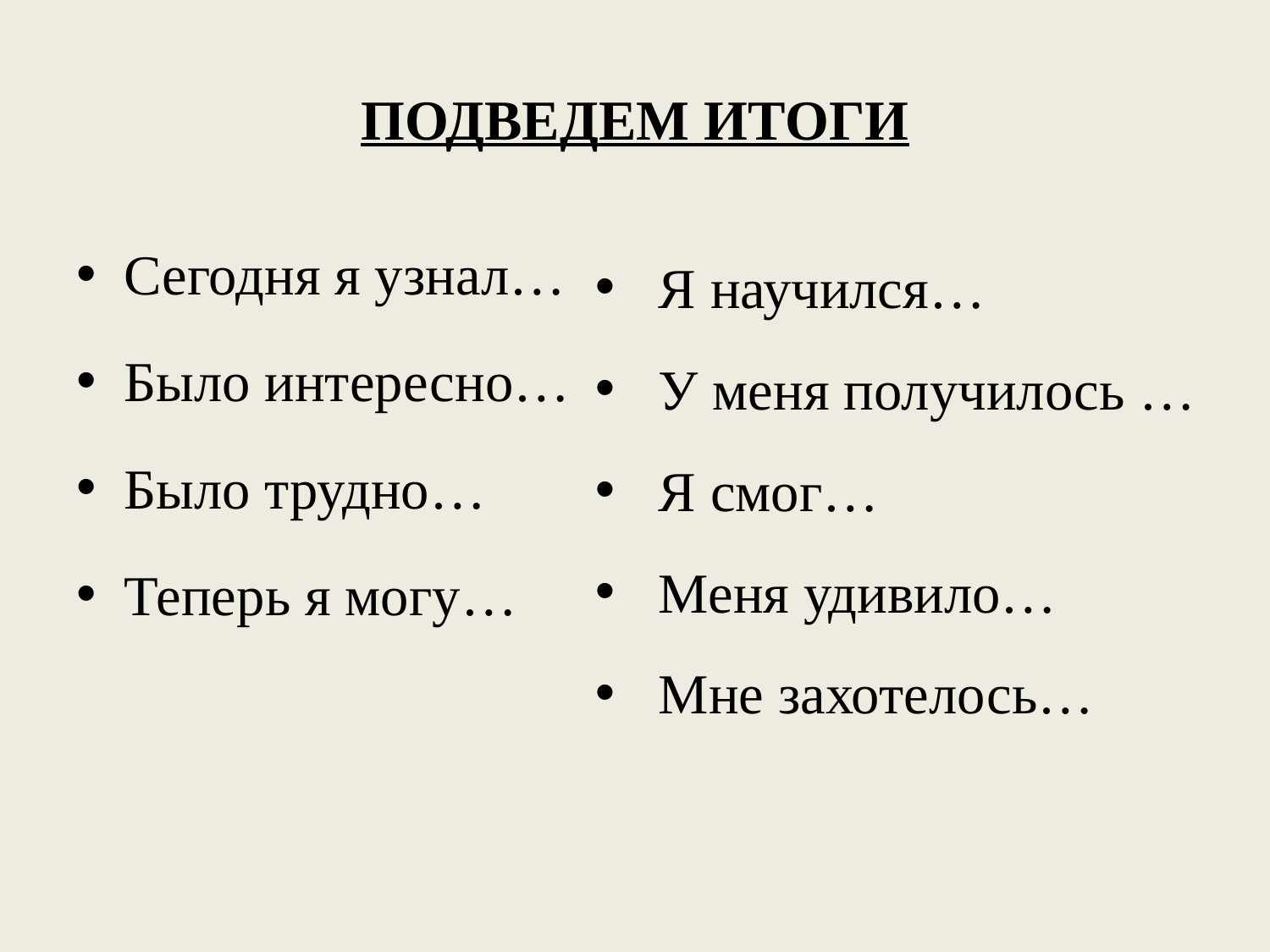

# ПОДВЕДЕМ ИТОГИ
Я научился…
У меня получилось …
Я смог…
Меня удивило…
Мне захотелось…

Сегодня я узнал…
Было интересно…
Было трудно…
Теперь я могу…